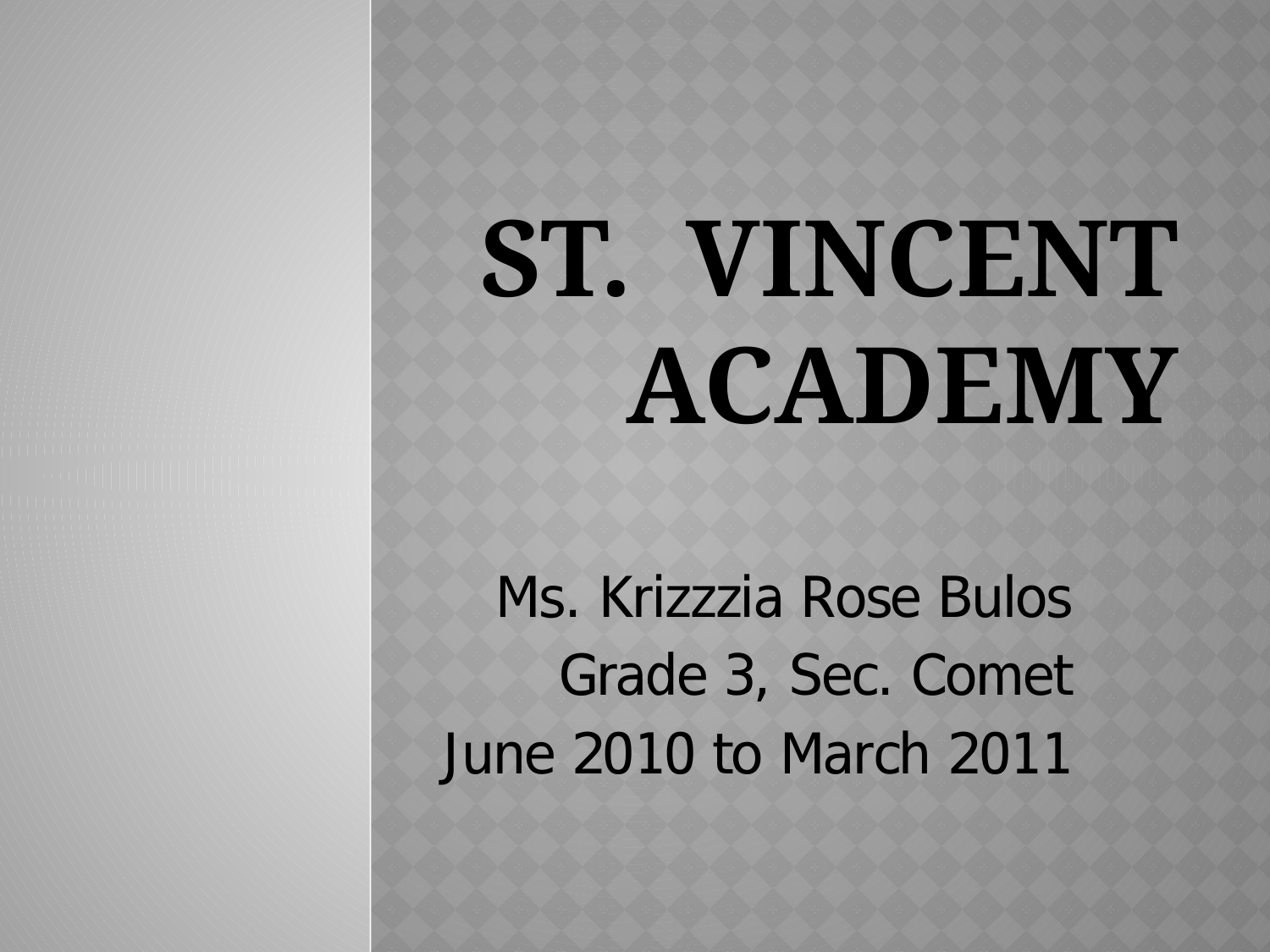

# St.  Vincent academy
Ms. Krizzzia Rose Bulos
Grade 3, Sec. Comet
June 2010 to March 2011